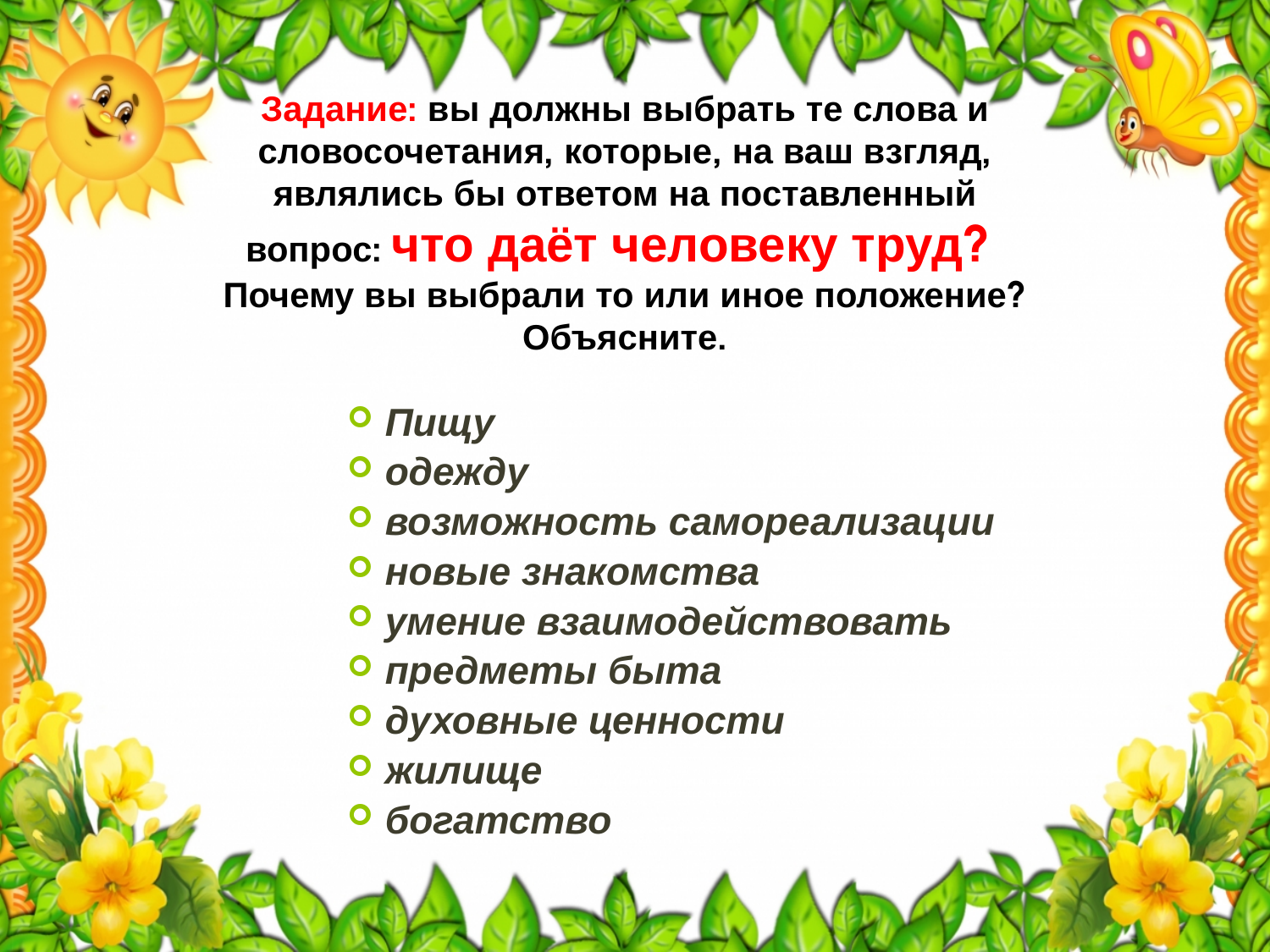

Задание: вы должны выбрать те слова и словосочетания, которые, на ваш взгляд, являлись бы ответом на поставленный вопрос: что даёт человеку труд?
Почему вы выбрали то или иное положение? Объясните.
Пищу
одежду
возможность самореализации
новые знакомства
умение взаимодействовать
предметы быта
духовные ценности
жилище
богатство